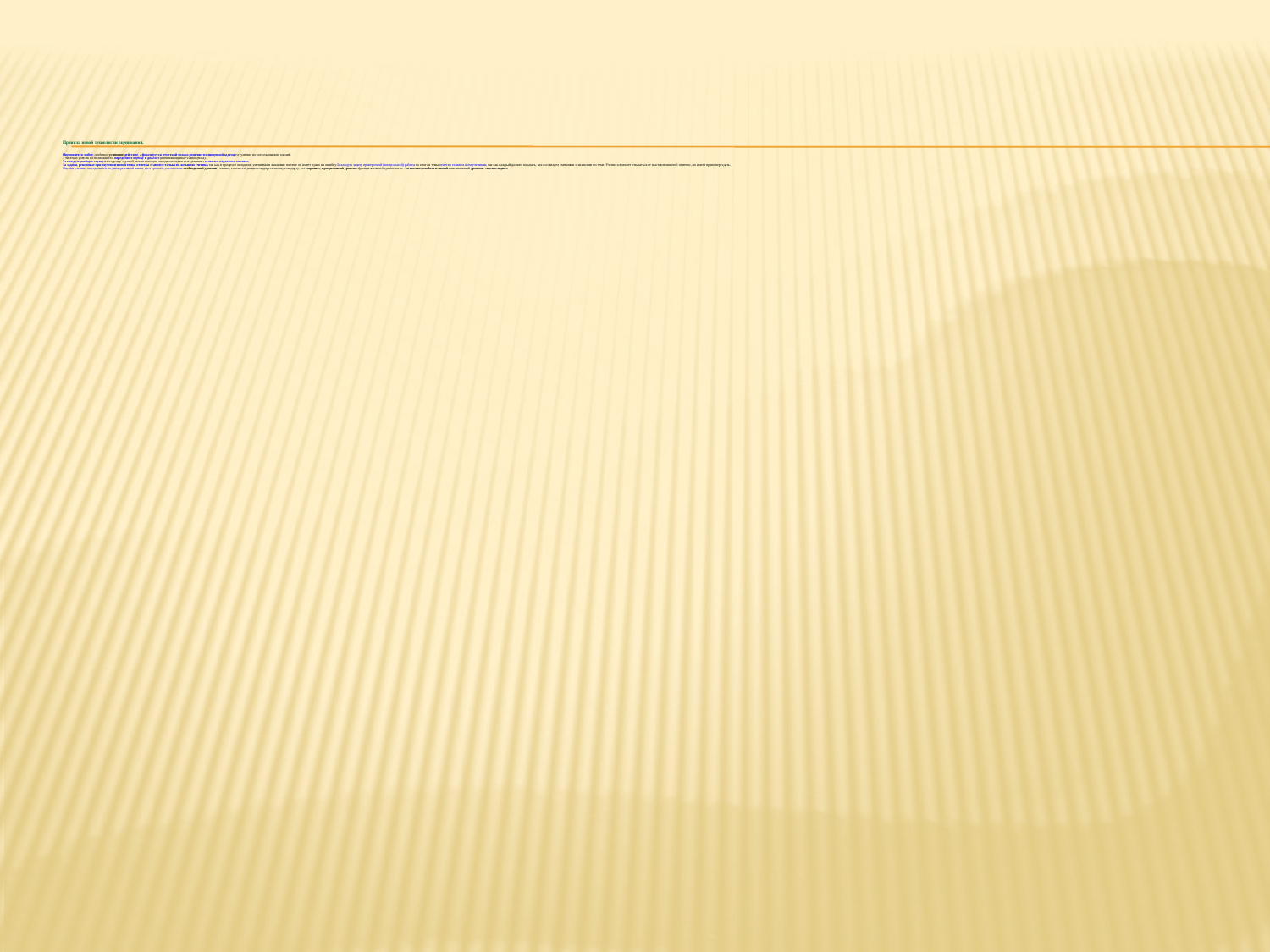

# Правила новой технологии оценивания. Оценивается любое, особенно успешное действие, а фиксируется отметкой только решение полноценной задачи, т.е. умения по использованию знаний. Учитель и ученик по возможности определяют оценку в диалоге (внешняя оценка +самооценка). За каждую учебную задачу или группу заданий, показывающих овладение отдельным умением, ставится отдельная отметка. За задачи, решенные при изучении новой темы, отметка ставится только по желанию ученика, так как в процессе овладения умениями и знаниями по теме он имеет право на ошибку. За каждую задачу проверочной (контрольной) работы по итогам темы отметки ставятся всем ученикам, так как каждый должен показать, как он овладел умениями и знаниями по теме. Ученик не может отказаться от выставления этой отметки, но имеет право пересдать. Оценка ученика определяется по универсальной шкале трех уровней успешности: необходимый уровень - знания, соответствующие государственному стандарту, это «хорошо»; программный уровень–функциональной грамотности – «отлично»;необязательный максимальный уровень- «превосходно».